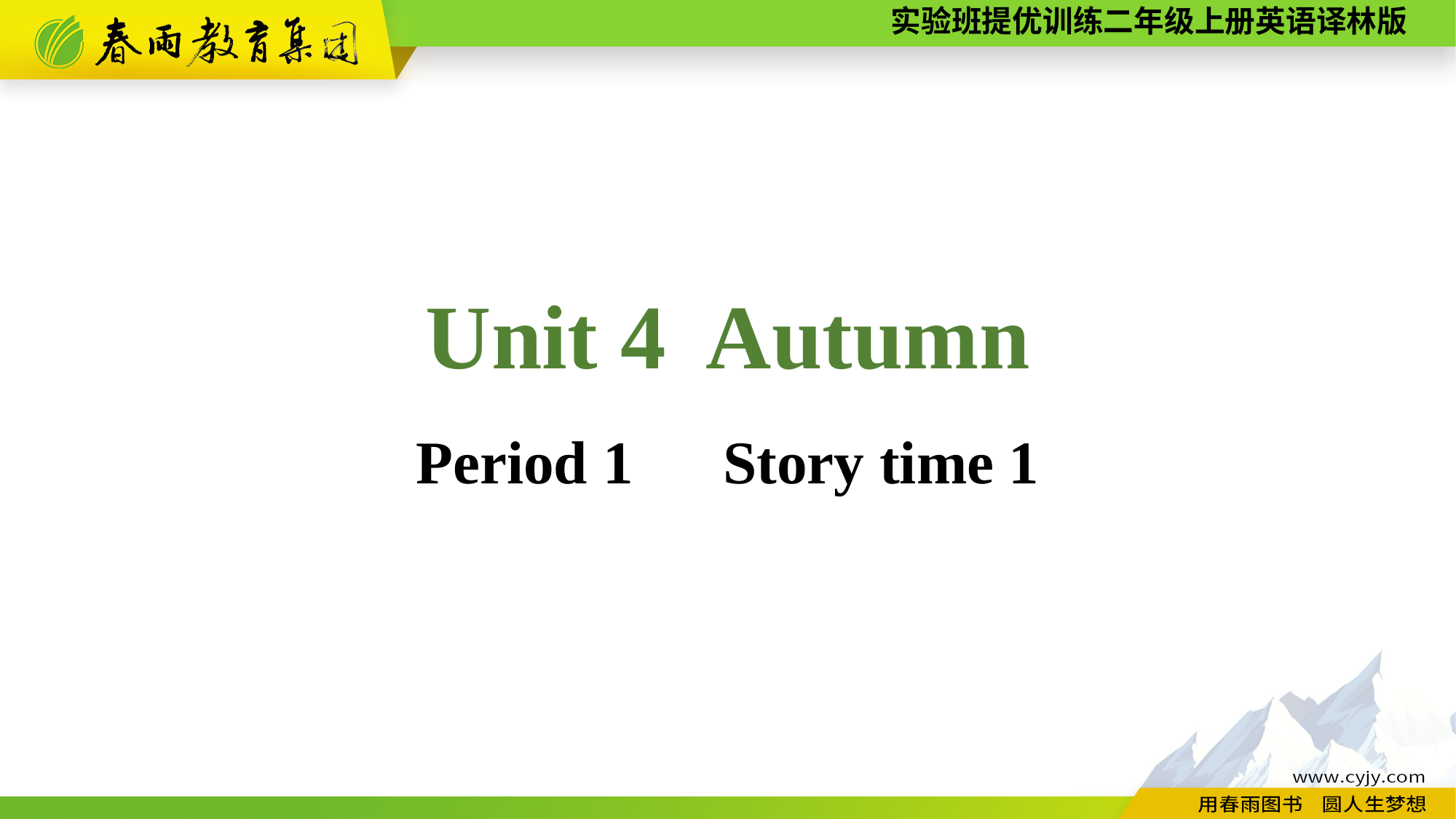

Unit 4  Autumn
Period 1　Story time 1